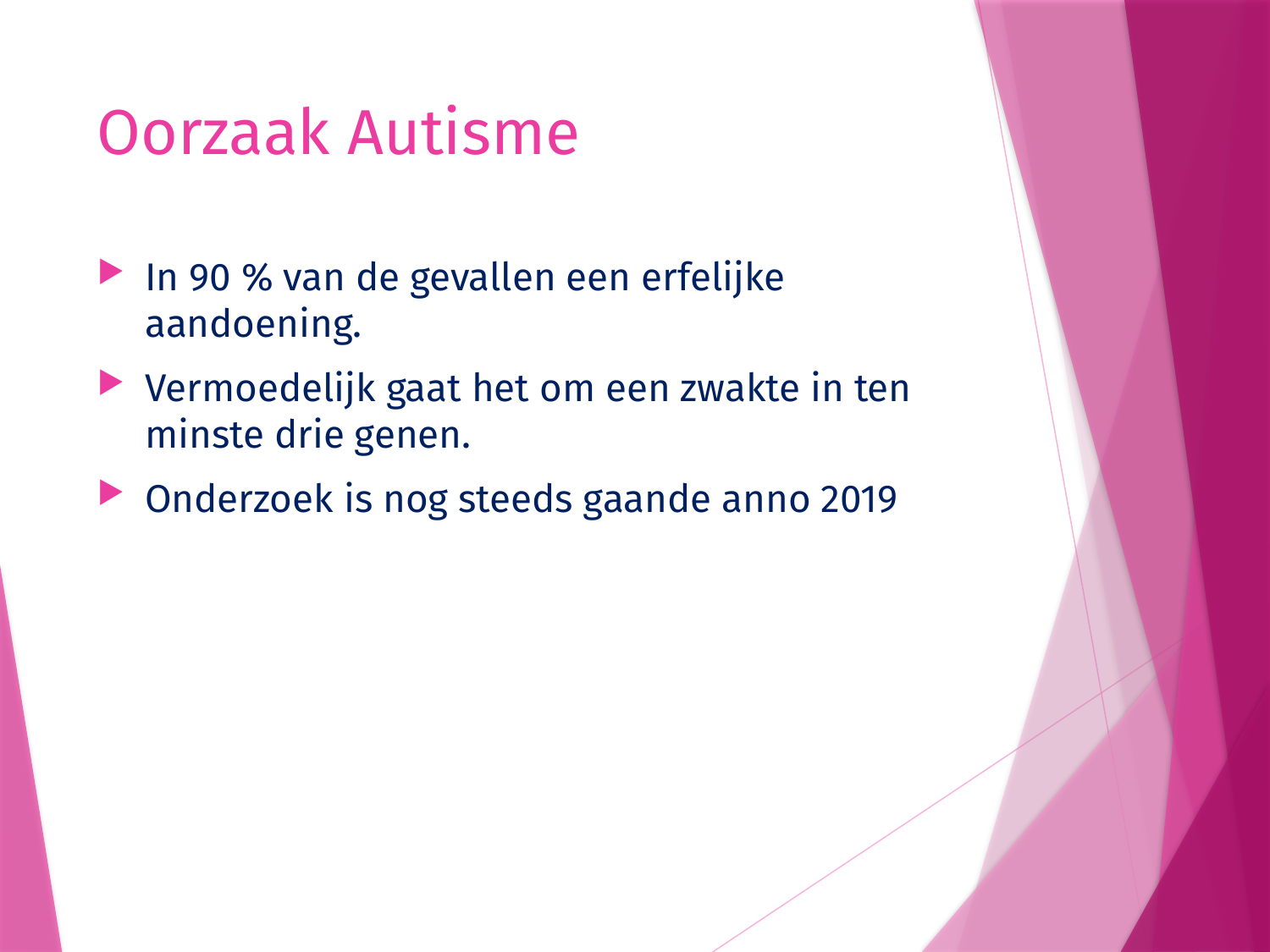

# Oorzaak Autisme
In 90 % van de gevallen een erfelijke aandoening.
Vermoedelijk gaat het om een zwakte in ten minste drie genen.
Onderzoek is nog steeds gaande anno 2019